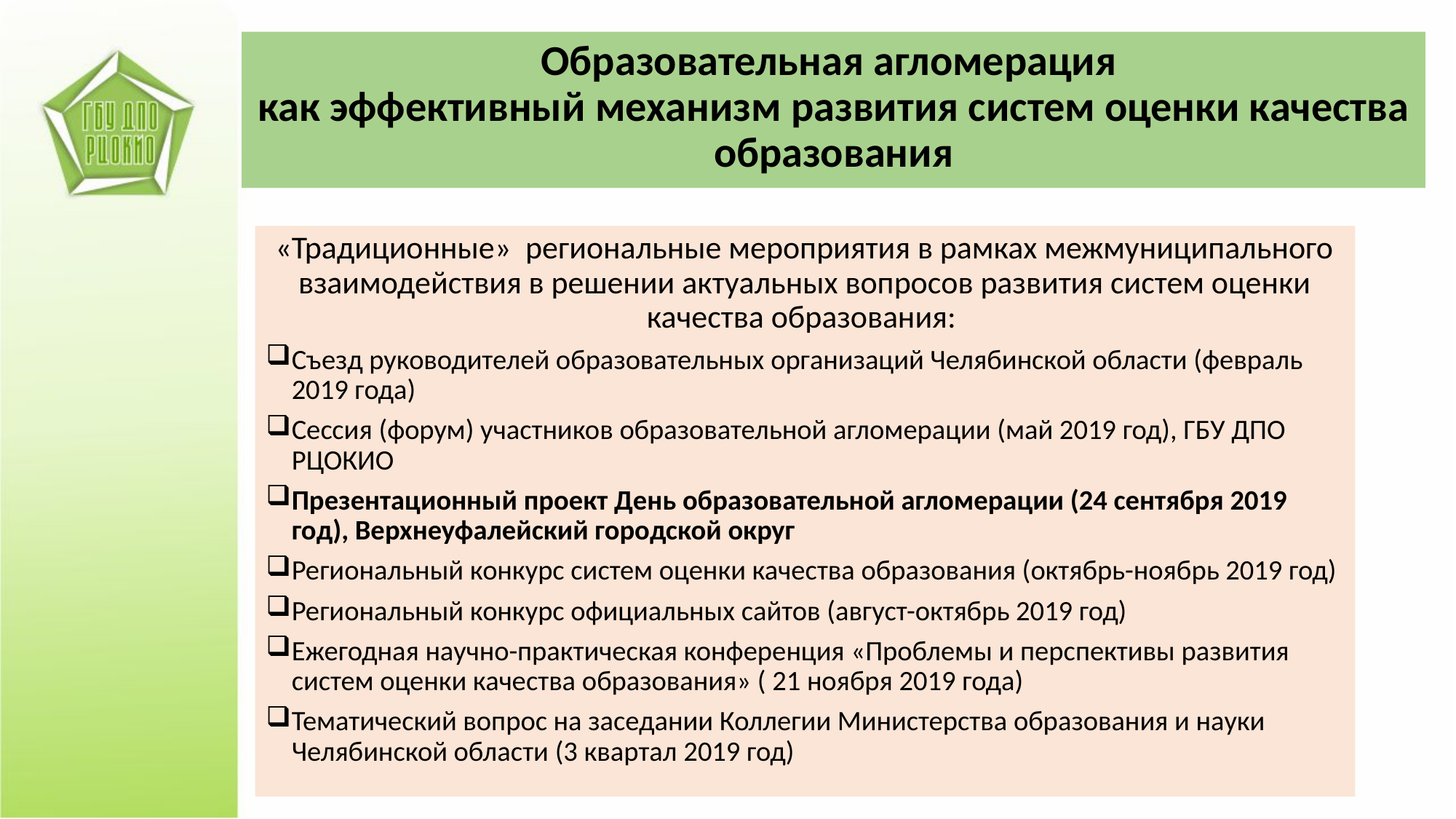

# Образовательная агломерация как эффективный механизм развития систем оценки качества образования
«Традиционные»  региональные мероприятия в рамках межмуниципального взаимодействия в решении актуальных вопросов развития систем оценки качества образования:
Съезд руководителей образовательных организаций Челябинской области (февраль 2019 года)
Сессия (форум) участников образовательной агломерации (май 2019 год), ГБУ ДПО РЦОКИО
Презентационный проект День образовательной агломерации (24 сентября 2019 год), Верхнеуфалейский городской округ
Региональный конкурс систем оценки качества образования (октябрь-ноябрь 2019 год)
Региональный конкурс официальных сайтов (август-октябрь 2019 год)
Ежегодная научно-практическая конференция «Проблемы и перспективы развития систем оценки качества образования» ( 21 ноября 2019 года)
Тематический вопрос на заседании Коллегии Министерства образования и науки Челябинской области (3 квартал 2019 год)